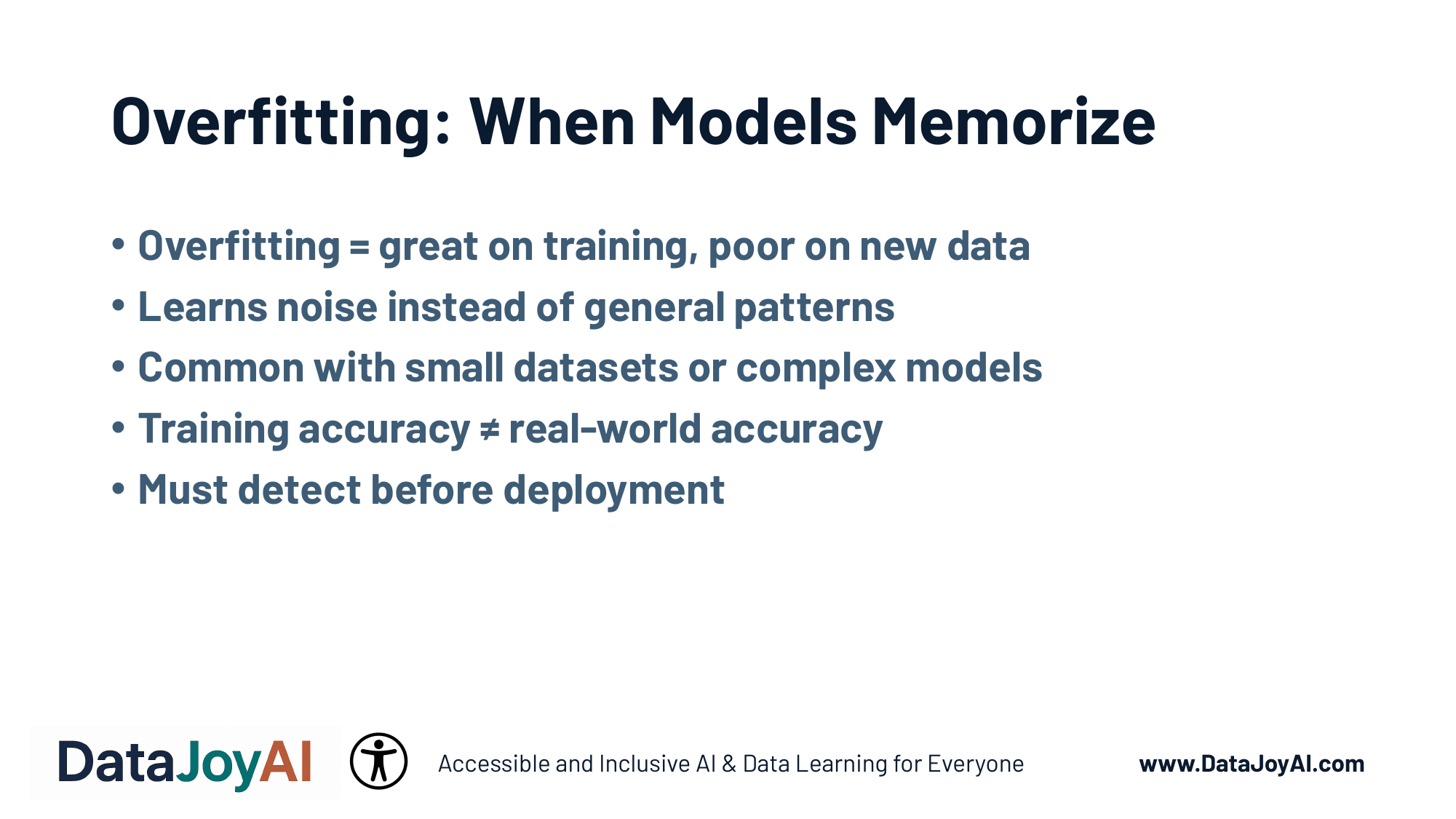

# Overfitting: When Models Memorize
Overfitting = great on training, poor on new data
Learns noise instead of general patterns
Common with small datasets or complex models
Training accuracy ≠ real-world accuracy
Must detect before deployment